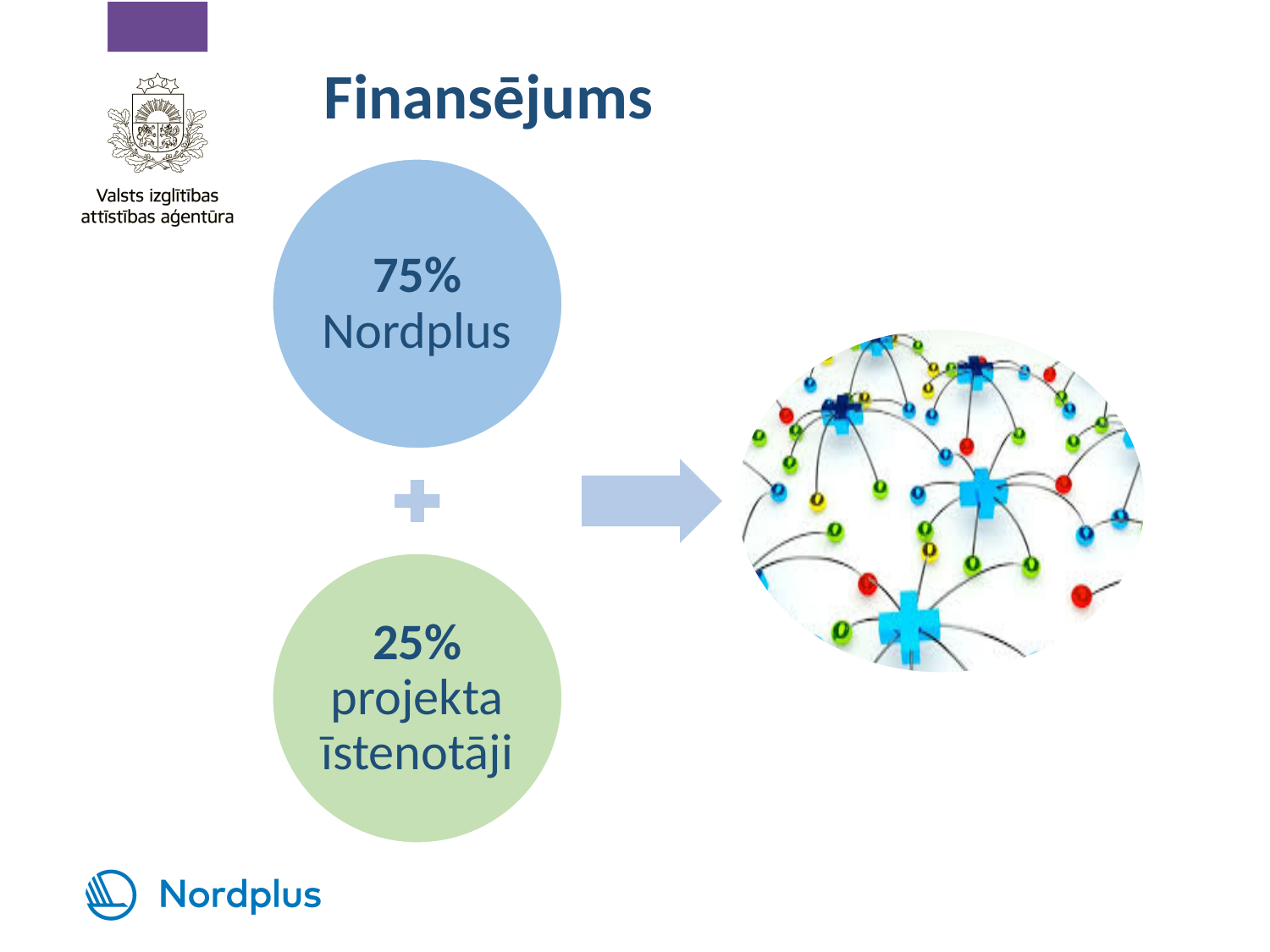

# Finansējums
75% Nordplus

25% projekta īstenotāji